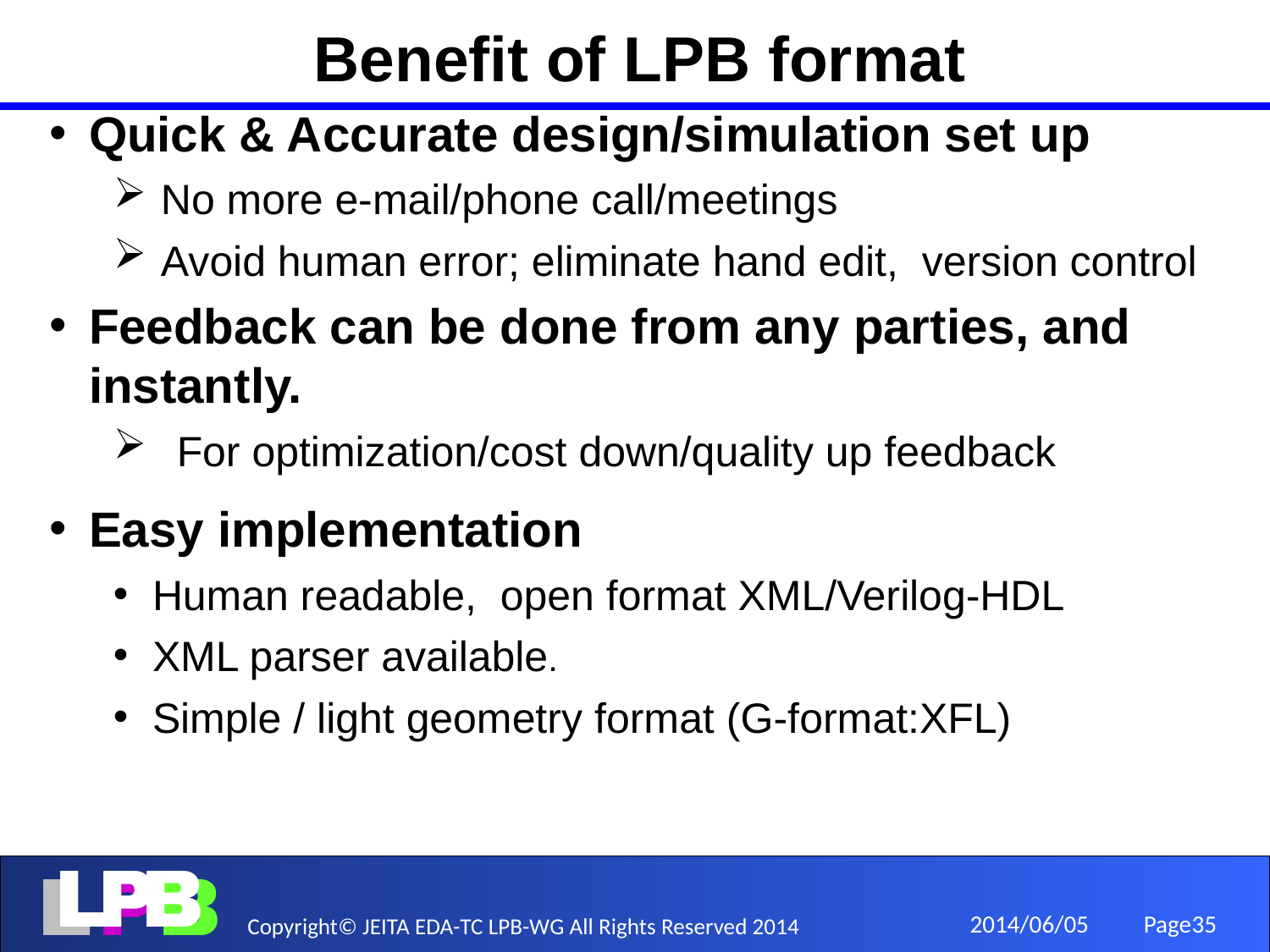

# Benefit of LPB format
Quick & Accurate design/simulation set up
No more e-mail/phone call/meetings
Avoid human error; eliminate hand edit,  version control
Feedback can be done from any parties, and instantly.
For optimization/cost down/quality up feedback

Easy implementation
Human readable,  open format XML/Verilog-HDL
XML parser available.
Simple / light geometry format (G-format:XFL)